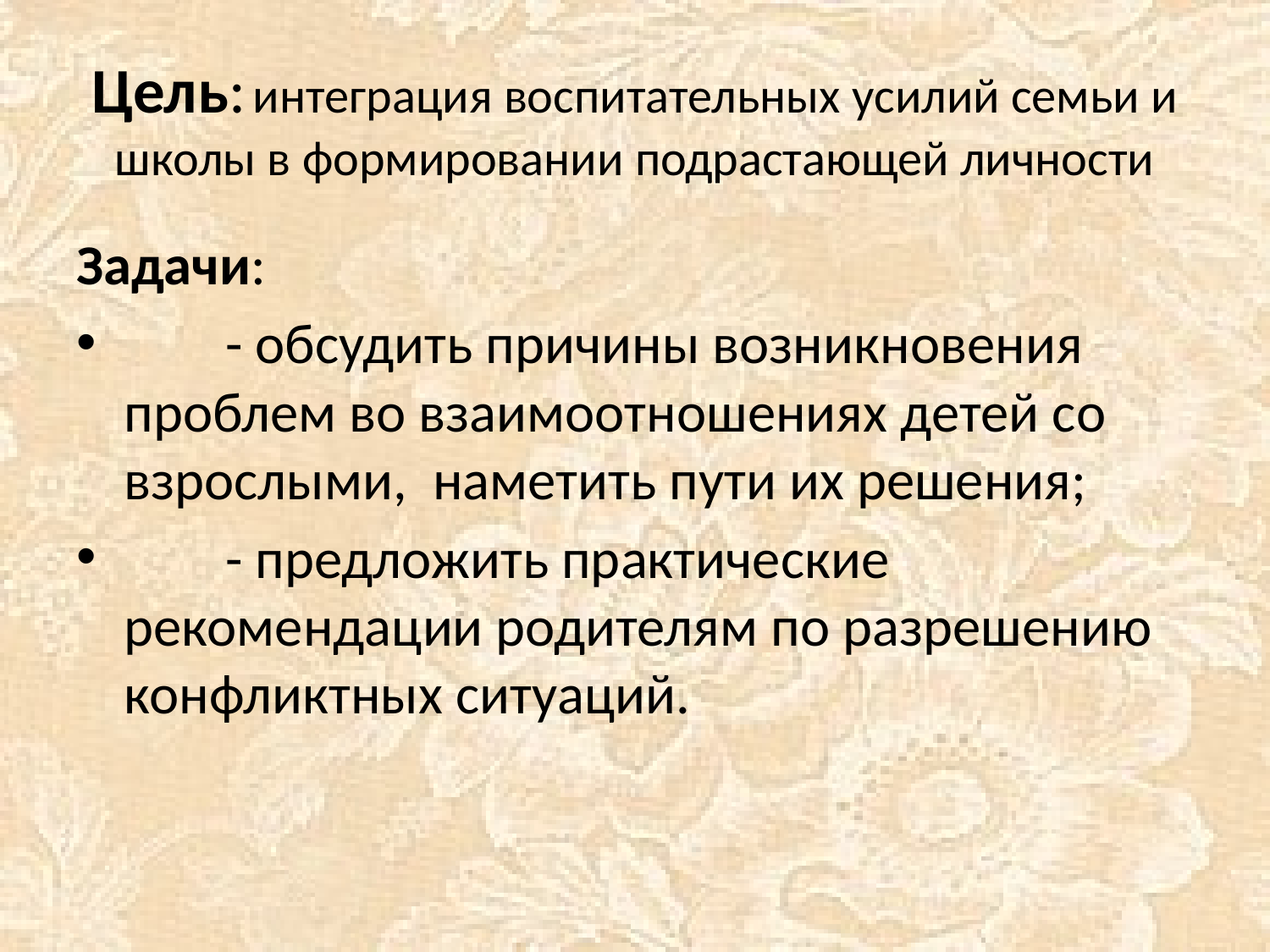

# Цель: интеграция воспитательных усилий семьи и школы в формировании подрастающей личности
Задачи:
        - обсудить причины возникновения проблем во взаимоотношениях детей со взрослыми,  наметить пути их решения;
        - предложить практические рекомендации родителям по разрешению конфликтных ситуаций.